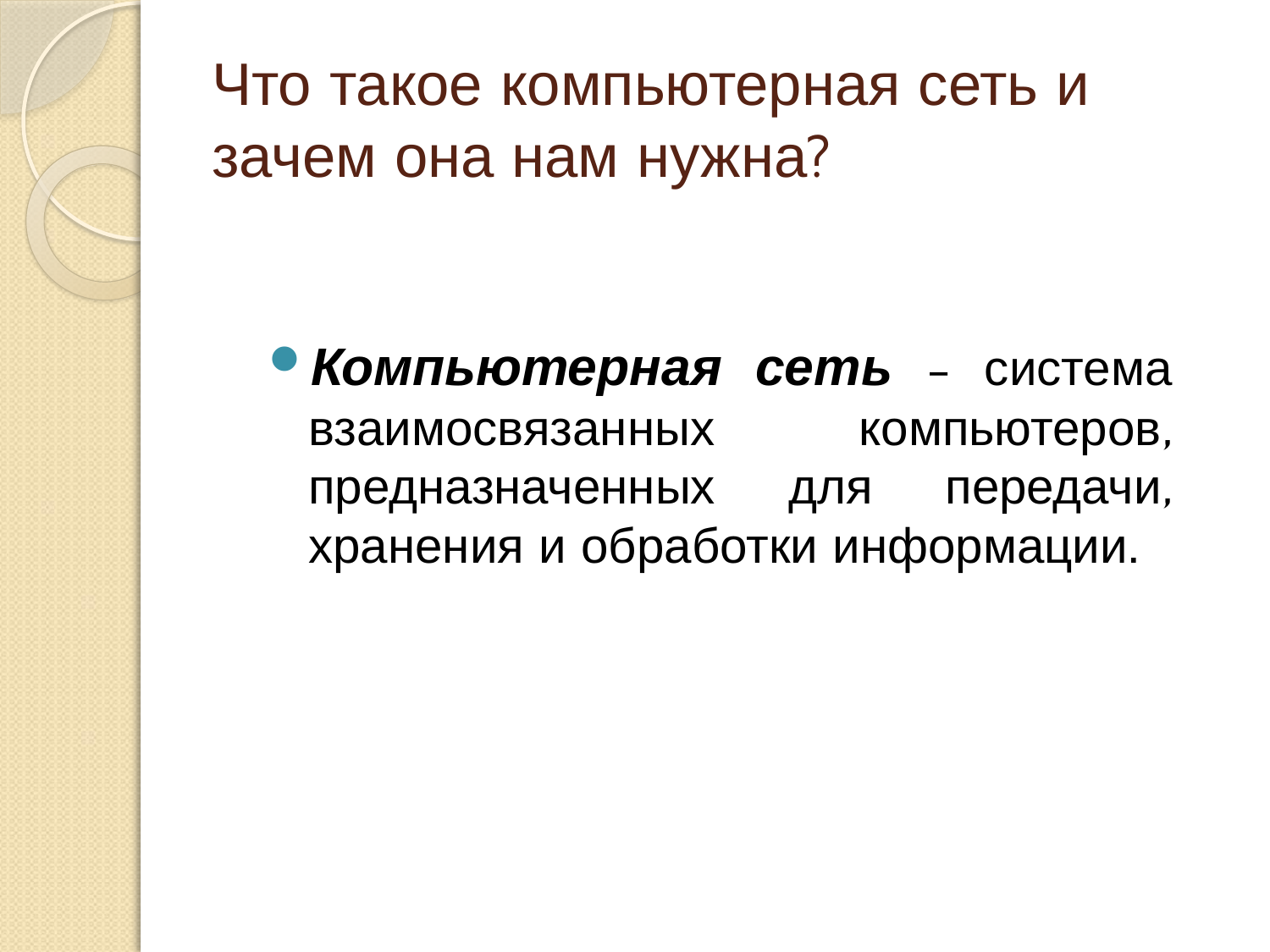

# Что такое компьютерная сеть и зачем она нам нужна?
Компьютерная сеть – система взаимосвязанных компьютеров, предназначенных для передачи, хранения и обработки информации.